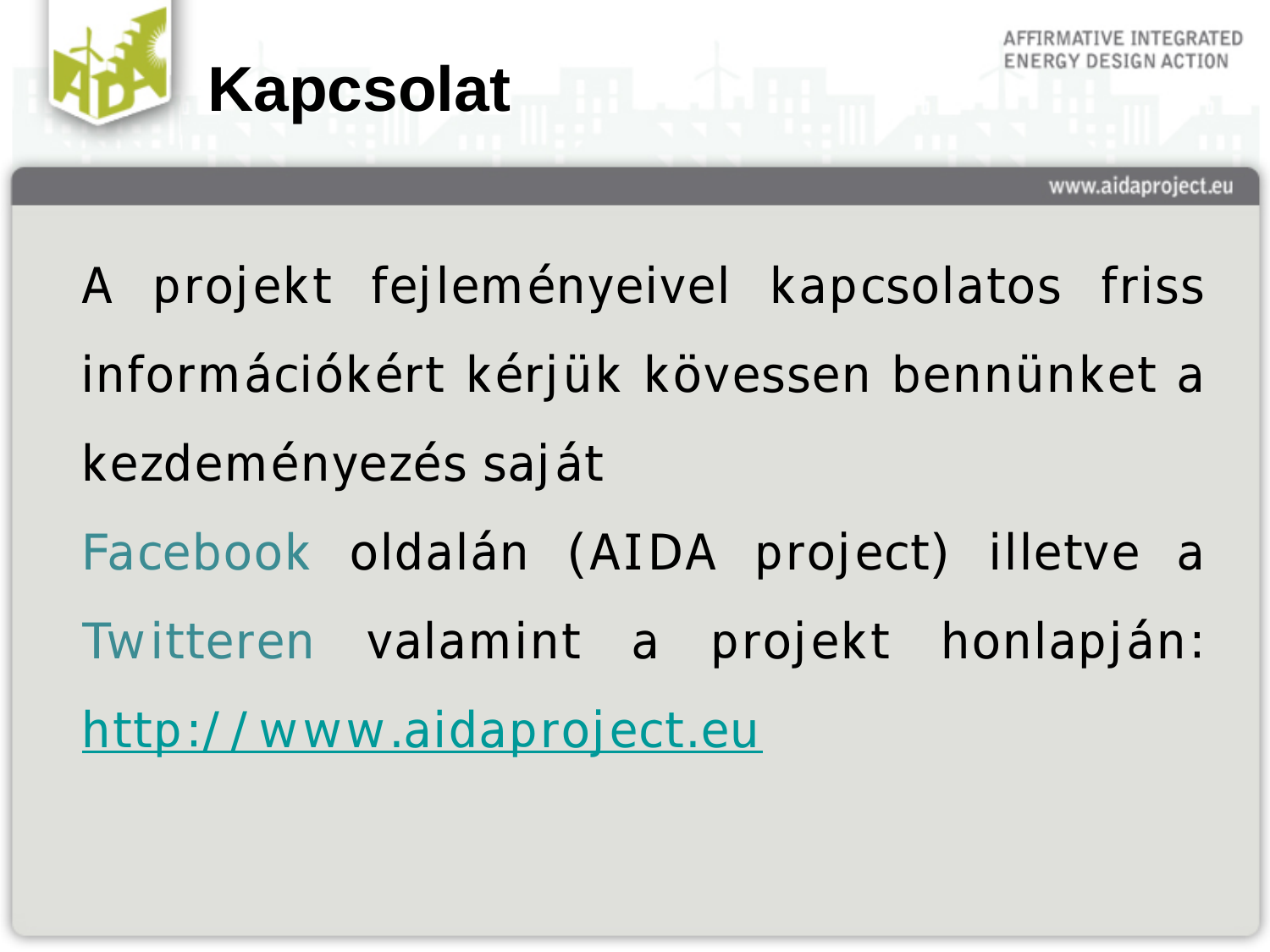

# Kapcsolat
A projekt fejleményeivel kapcsolatos friss információkért kérjük kövessen bennünket a kezdeményezés saját
Facebook oldalán (AIDA project) illetve a Twitteren valamint a projekt honlapján: http://www.aidaproject.eu